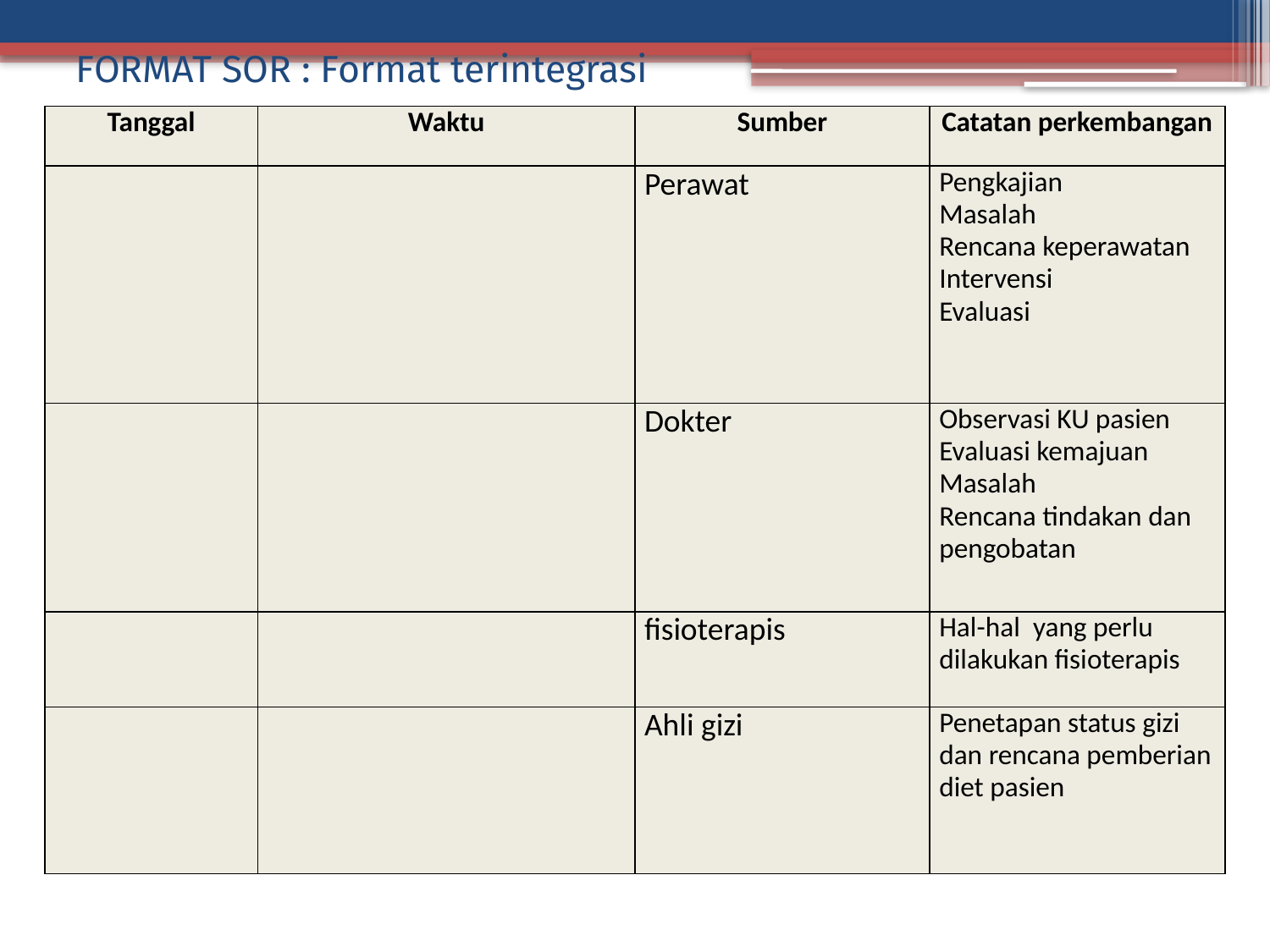

# FORMAT SOR : Format terintegrasi
| Tanggal | Waktu | Sumber | Catatan perkembangan |
| --- | --- | --- | --- |
|  |  | Perawat | Pengkajian Masalah Rencana keperawatan Intervensi Evaluasi |
|  |  | Dokter | Observasi KU pasien Evaluasi kemajuan Masalah Rencana tindakan dan pengobatan |
|  |  | fisioterapis | Hal-hal yang perlu dilakukan fisioterapis |
|  |  | Ahli gizi | Penetapan status gizi dan rencana pemberian diet pasien |